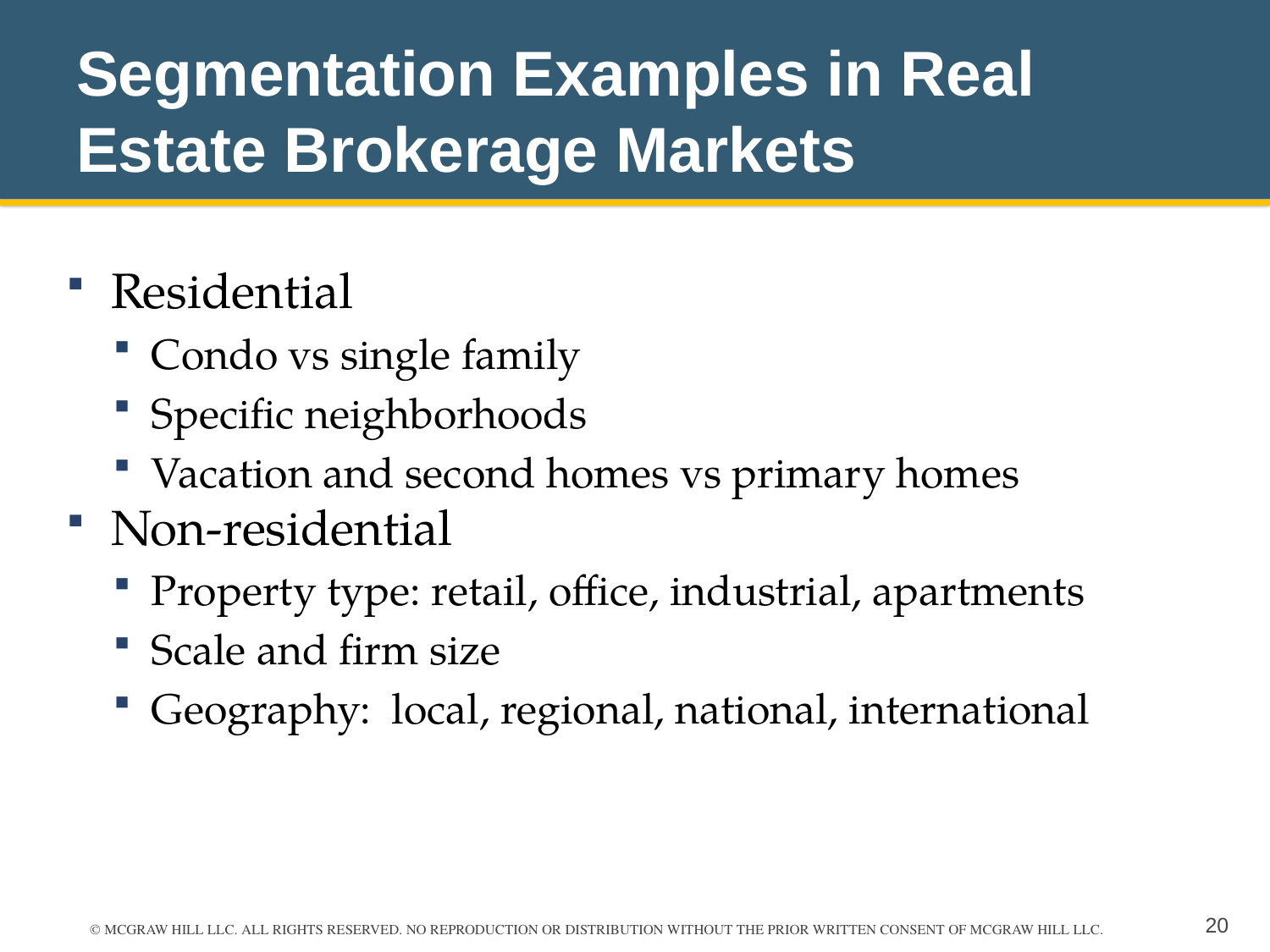

# Segmentation Examples in Real Estate Brokerage Markets
Residential
Condo vs single family
Specific neighborhoods
Vacation and second homes vs primary homes
Non-residential
Property type: retail, office, industrial, apartments
Scale and firm size
Geography:  local, regional, national, international
© MCGRAW HILL LLC. ALL RIGHTS RESERVED. NO REPRODUCTION OR DISTRIBUTION WITHOUT THE PRIOR WRITTEN CONSENT OF MCGRAW HILL LLC.
20